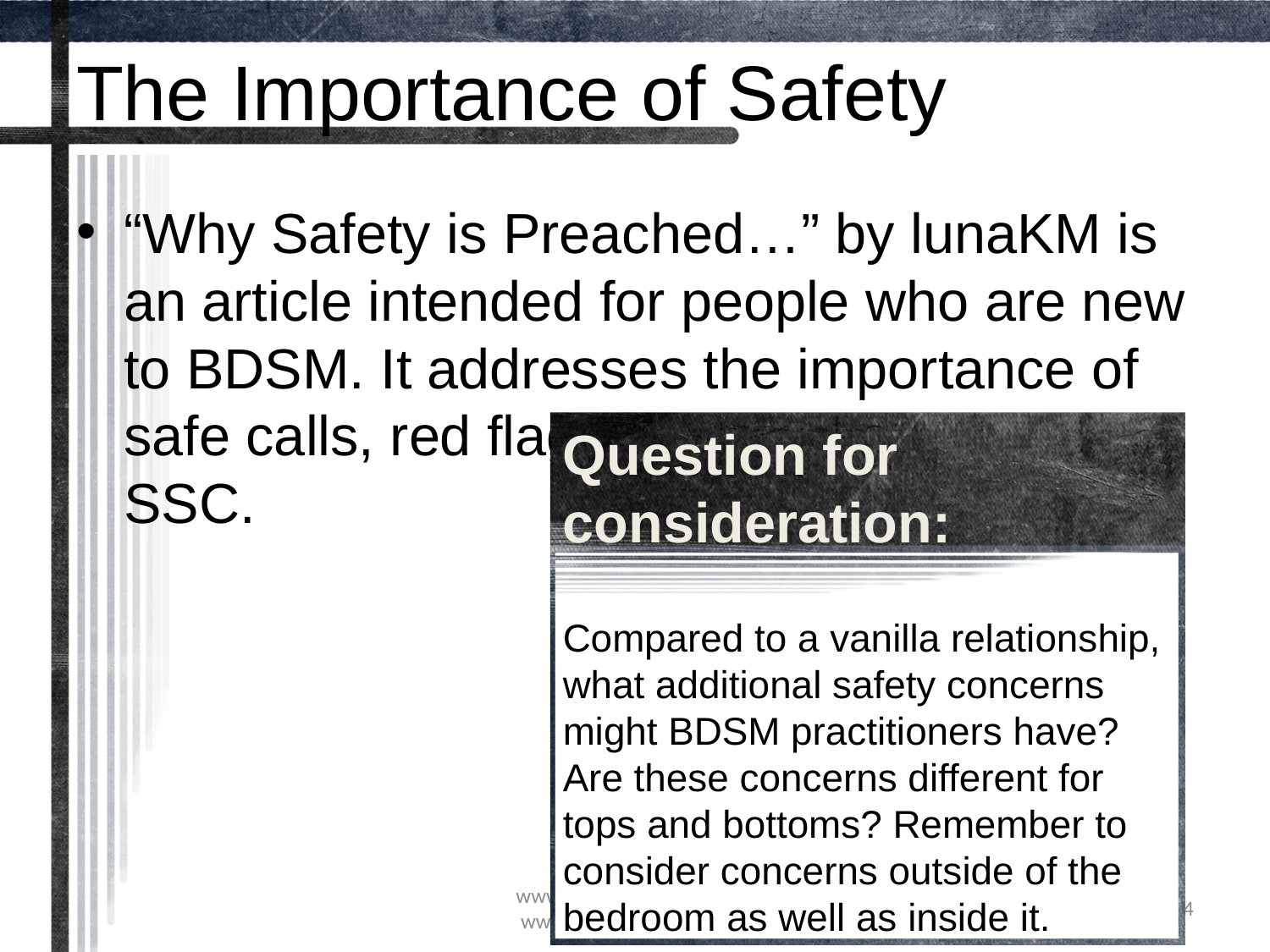

# The Importance of Safety
“Why Safety is Preached…” by lunaKM is an article intended for people who are new to BDSM. It addresses the importance of safe calls, red flags, and the basics of SSC.
Question for consideration:

Compared to a vanilla relationship, what additional safety concerns might BDSM practitioners have? Are these concerns different for tops and bottoms? Remember to consider concerns outside of the bedroom as well as inside it.
www.SubmissiveGuide.com
www.DominantGuide.com
4